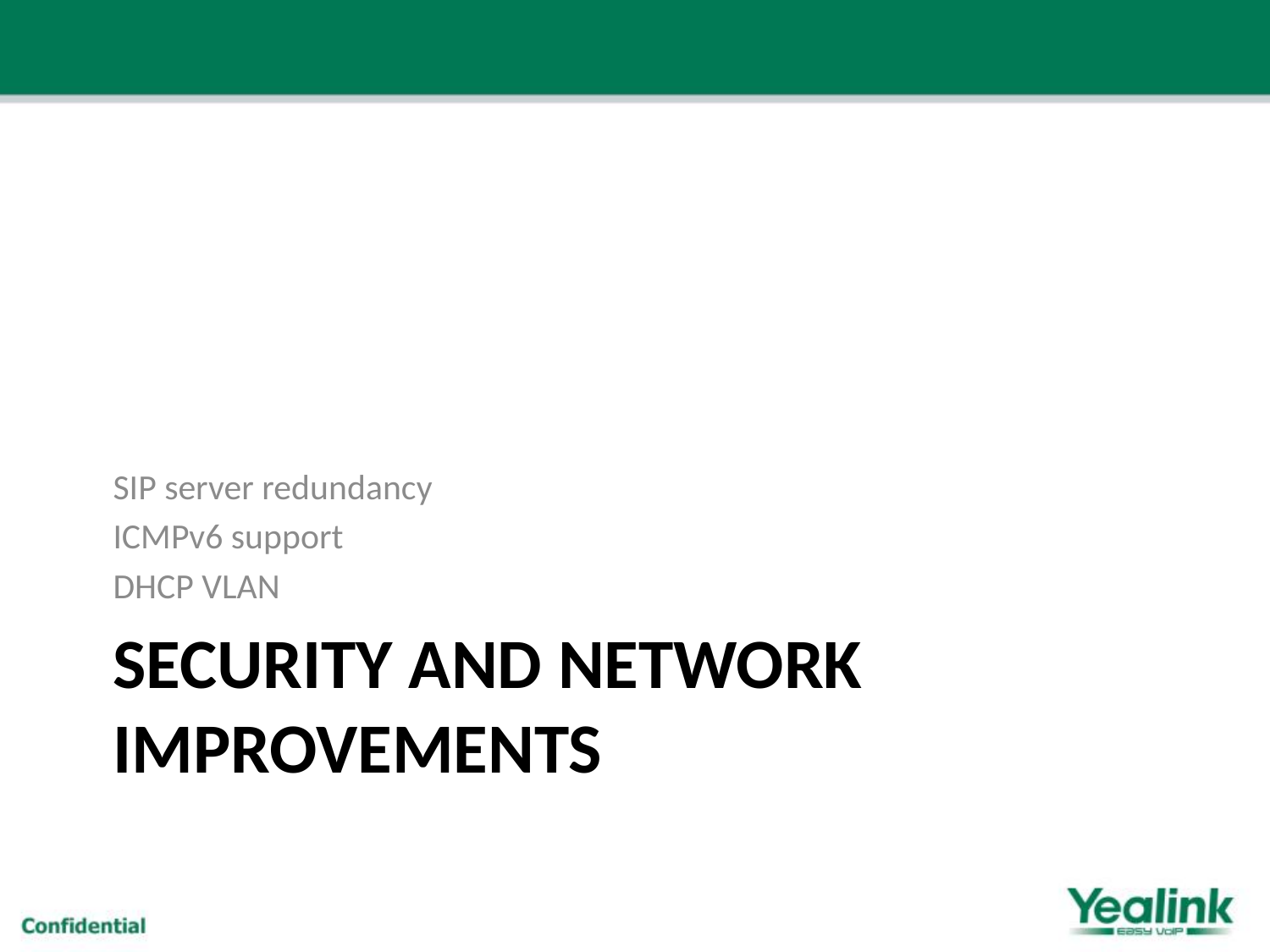

SIP server redundancy
ICMPv6 support
DHCP VLAN
# Security and Network Improvements